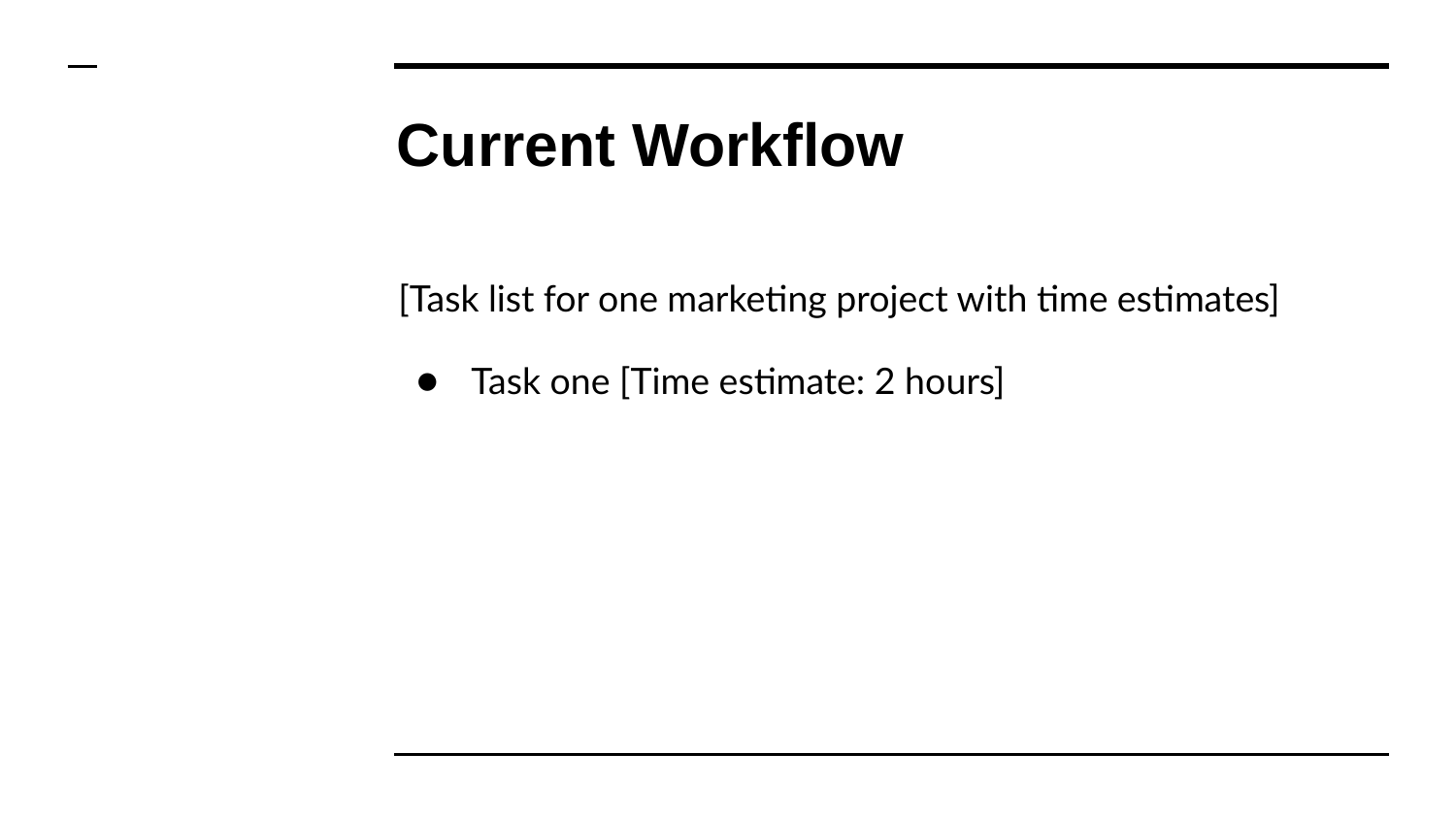

# Current Workflow
[Task list for one marketing project with time estimates]
Task one [Time estimate: 2 hours]